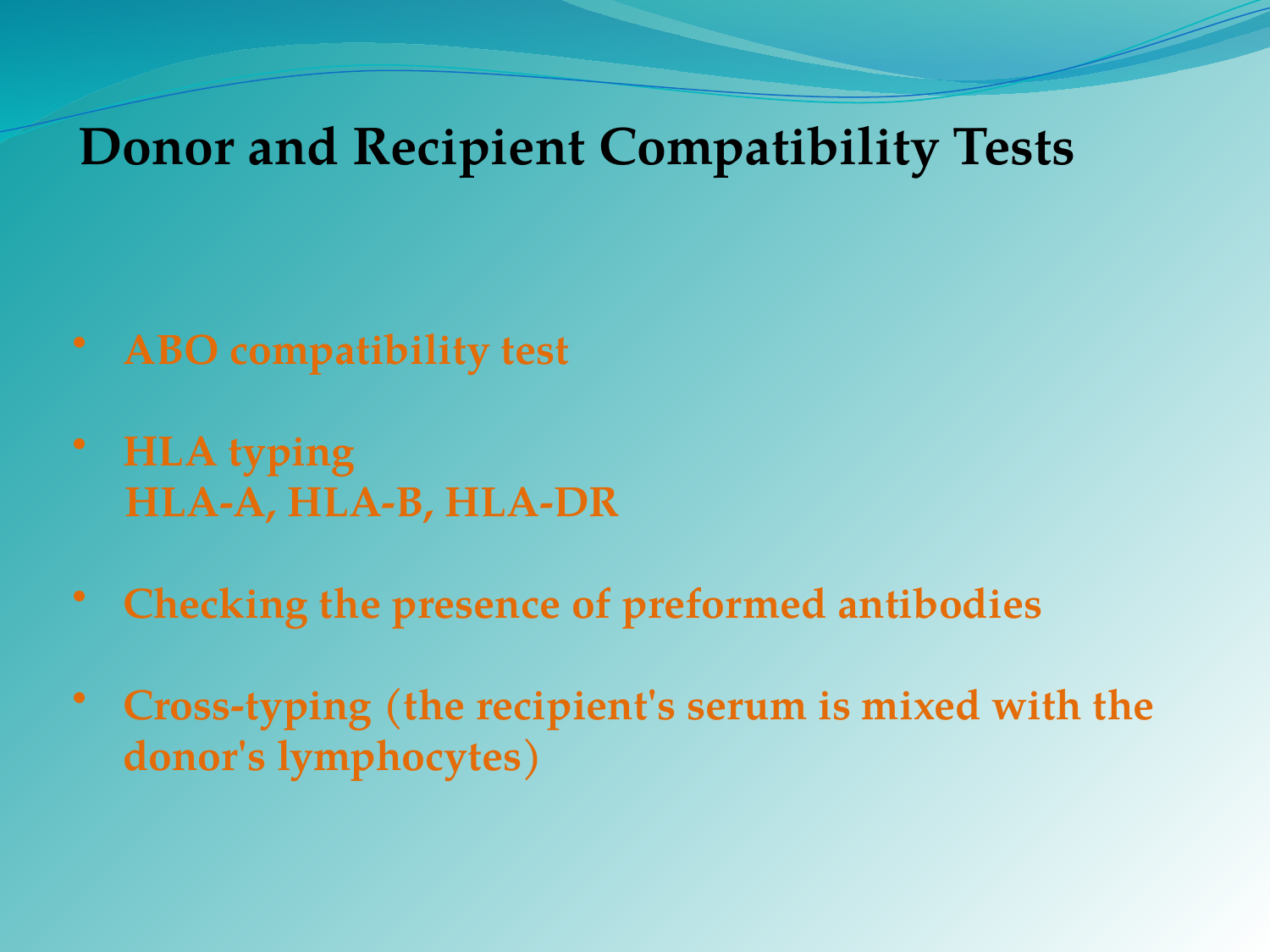

Donor and Recipient Compatibility Tests

ABO compatibility test

HLA typing
     HLA-A, HLA-B, HLA-DR

Checking the presence of preformed antibodies

Cross-typing (the recipient's serum is mixed with the donor's lymphocytes)